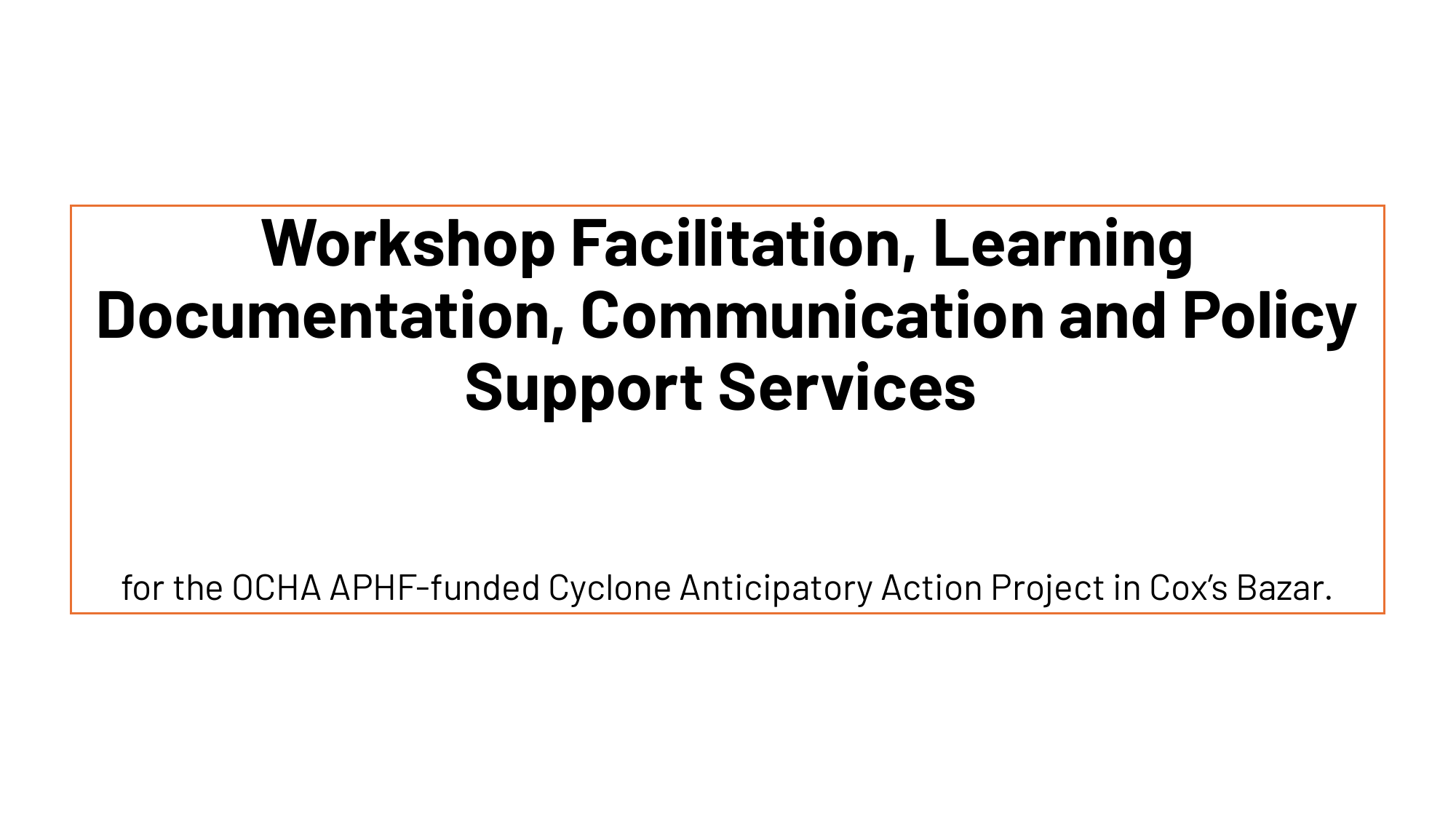

# Workshop Facilitation, Learning Documentation, Communication and Policy Support Services for the OCHA APHF-funded Cyclone Anticipatory Action Project in Cox’s Bazar.